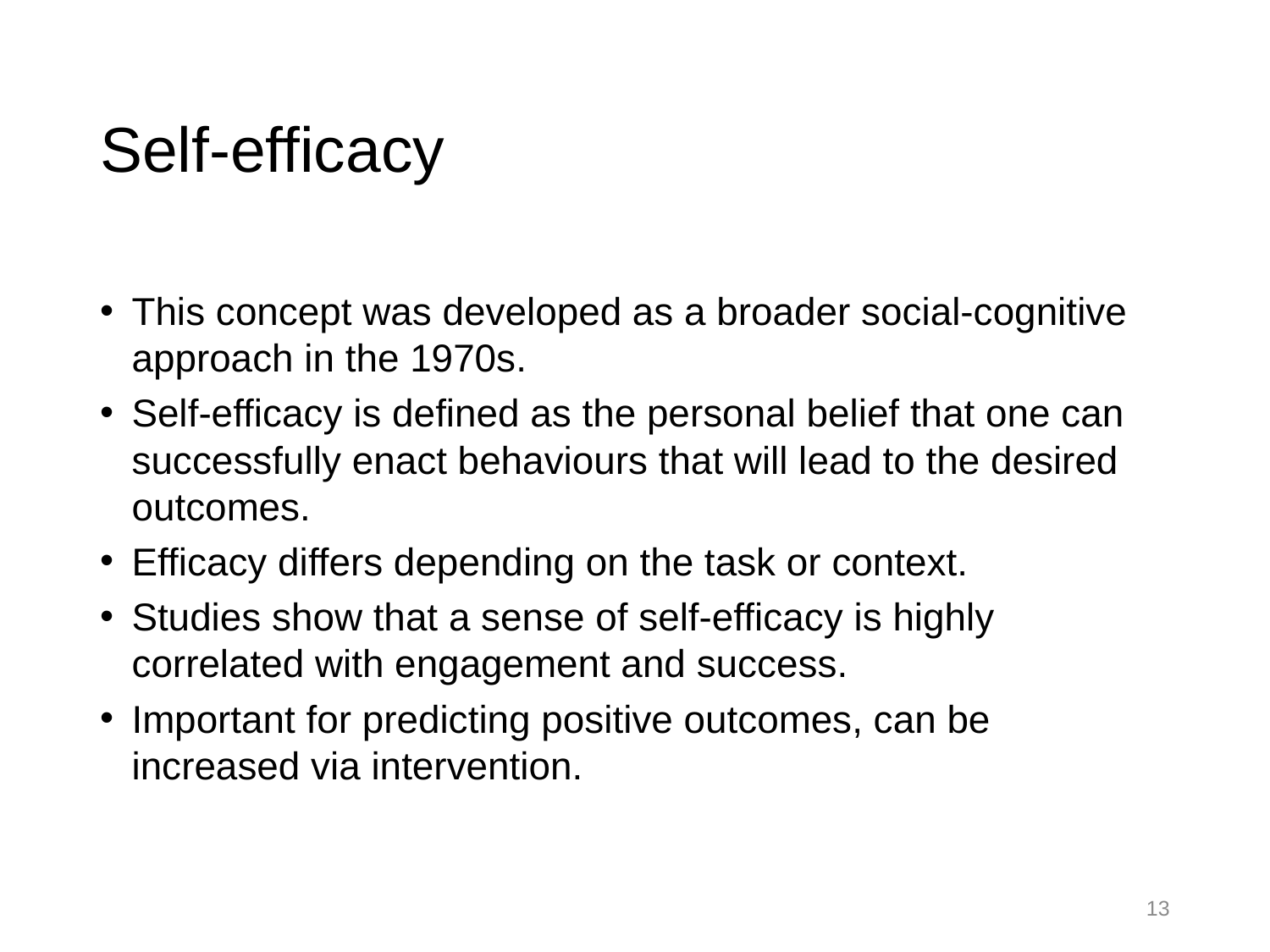

# Self-efficacy
This concept was developed as a broader social-cognitive approach in the 1970s.
Self-efficacy is defined as the personal belief that one can successfully enact behaviours that will lead to the desired outcomes.
Efficacy differs depending on the task or context.
Studies show that a sense of self-efficacy is highly correlated with engagement and success.
Important for predicting positive outcomes, can be increased via intervention.
13